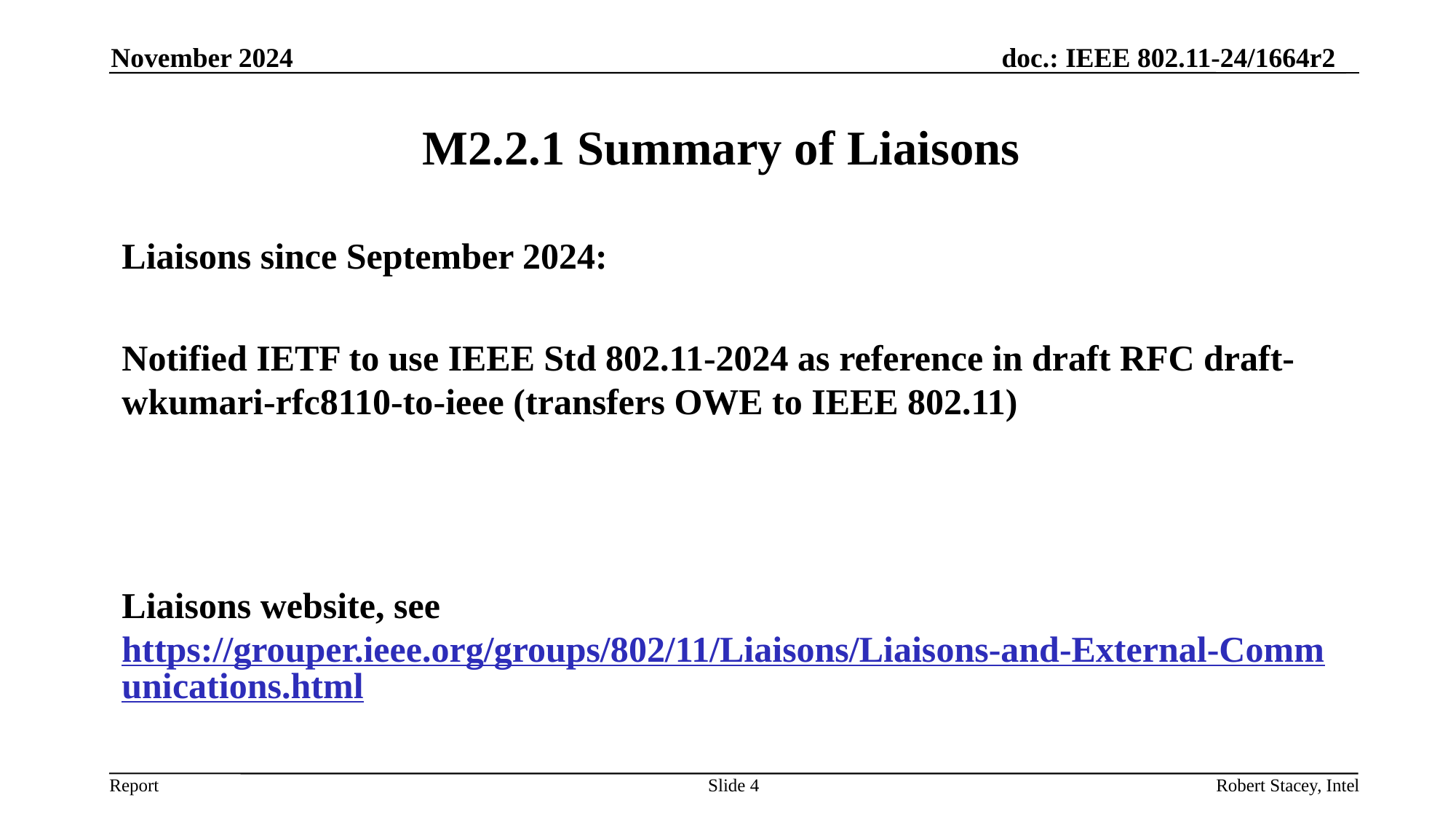

November 2024
# M2.2.1 Summary of Liaisons
Liaisons since September 2024:

Notified IETF to use IEEE Std 802.11-2024 as reference in draft RFC draft-wkumari-rfc8110-to-ieee (transfers OWE to IEEE 802.11)

Liaisons website, see https://grouper.ieee.org/groups/802/11/Liaisons/Liaisons-and-External-Communications.html

Slide 4
Robert Stacey, Intel